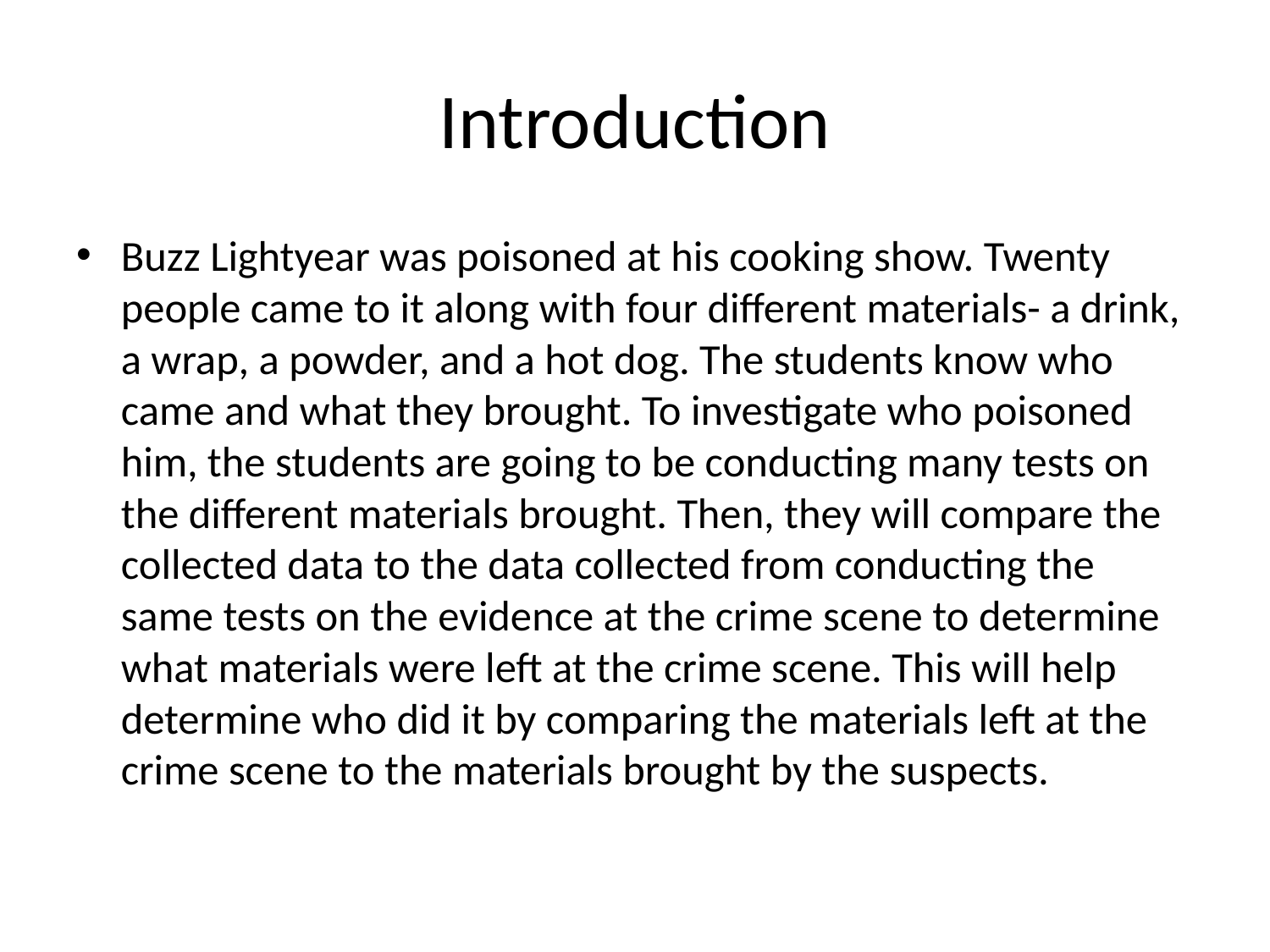

# Introduction
Buzz Lightyear was poisoned at his cooking show. Twenty people came to it along with four different materials- a drink, a wrap, a powder, and a hot dog. The students know who came and what they brought. To investigate who poisoned him, the students are going to be conducting many tests on the different materials brought. Then, they will compare the collected data to the data collected from conducting the same tests on the evidence at the crime scene to determine what materials were left at the crime scene. This will help determine who did it by comparing the materials left at the crime scene to the materials brought by the suspects.